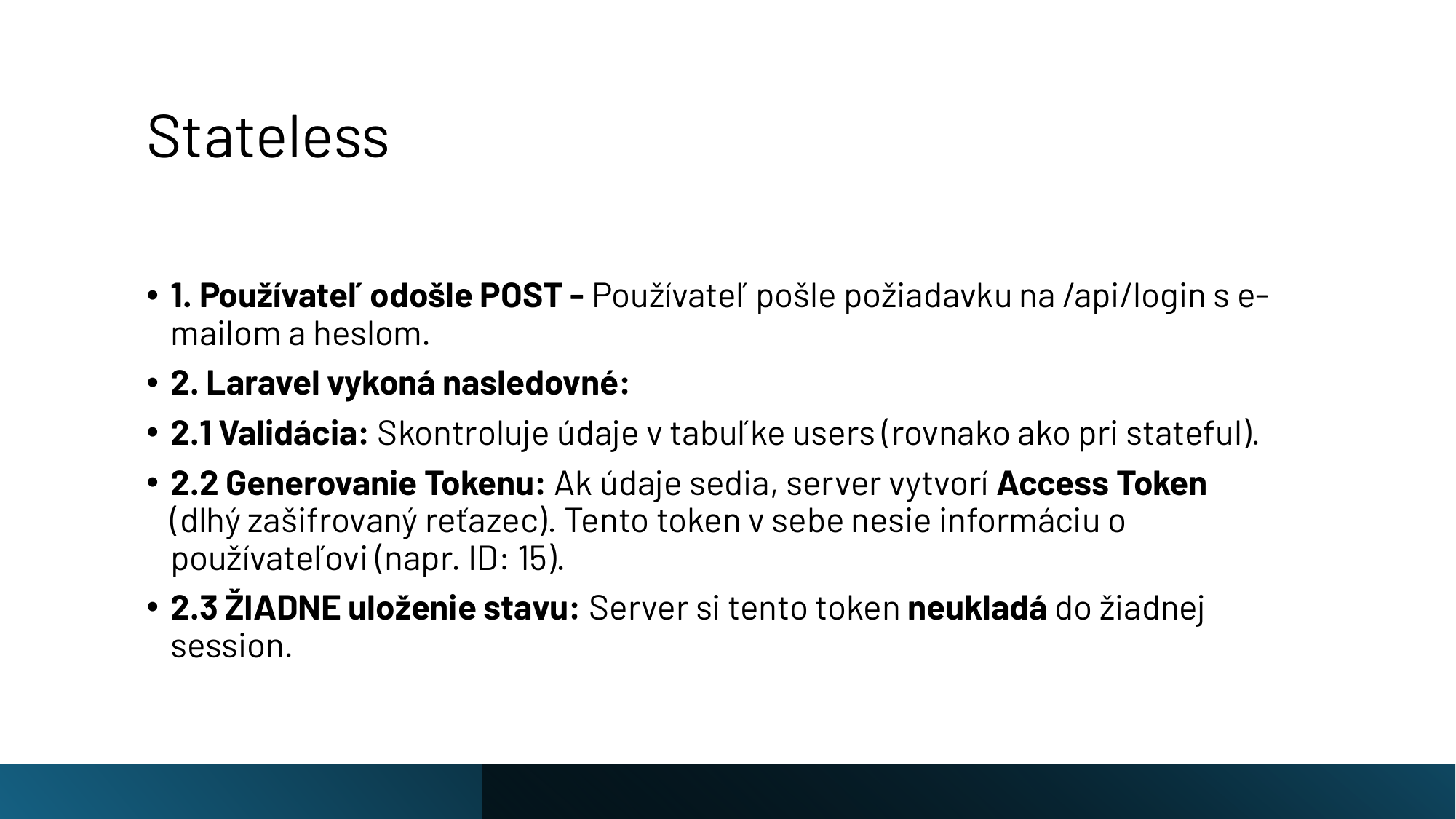

# Stateless
1. Používateľ odošle POST - Používateľ pošle požiadavku na /api/login s e-mailom a heslom.
2. Laravel vykoná nasledovné:
2.1 Validácia: Skontroluje údaje v tabuľke users (rovnako ako pri stateful).
2.2 Generovanie Tokenu: Ak údaje sedia, server vytvorí Access Token (dlhý zašifrovaný reťazec). Tento token v sebe nesie informáciu o používateľovi (napr. ID: 15).
2.3 ŽIADNE uloženie stavu: Server si tento token neukladá do žiadnej session.